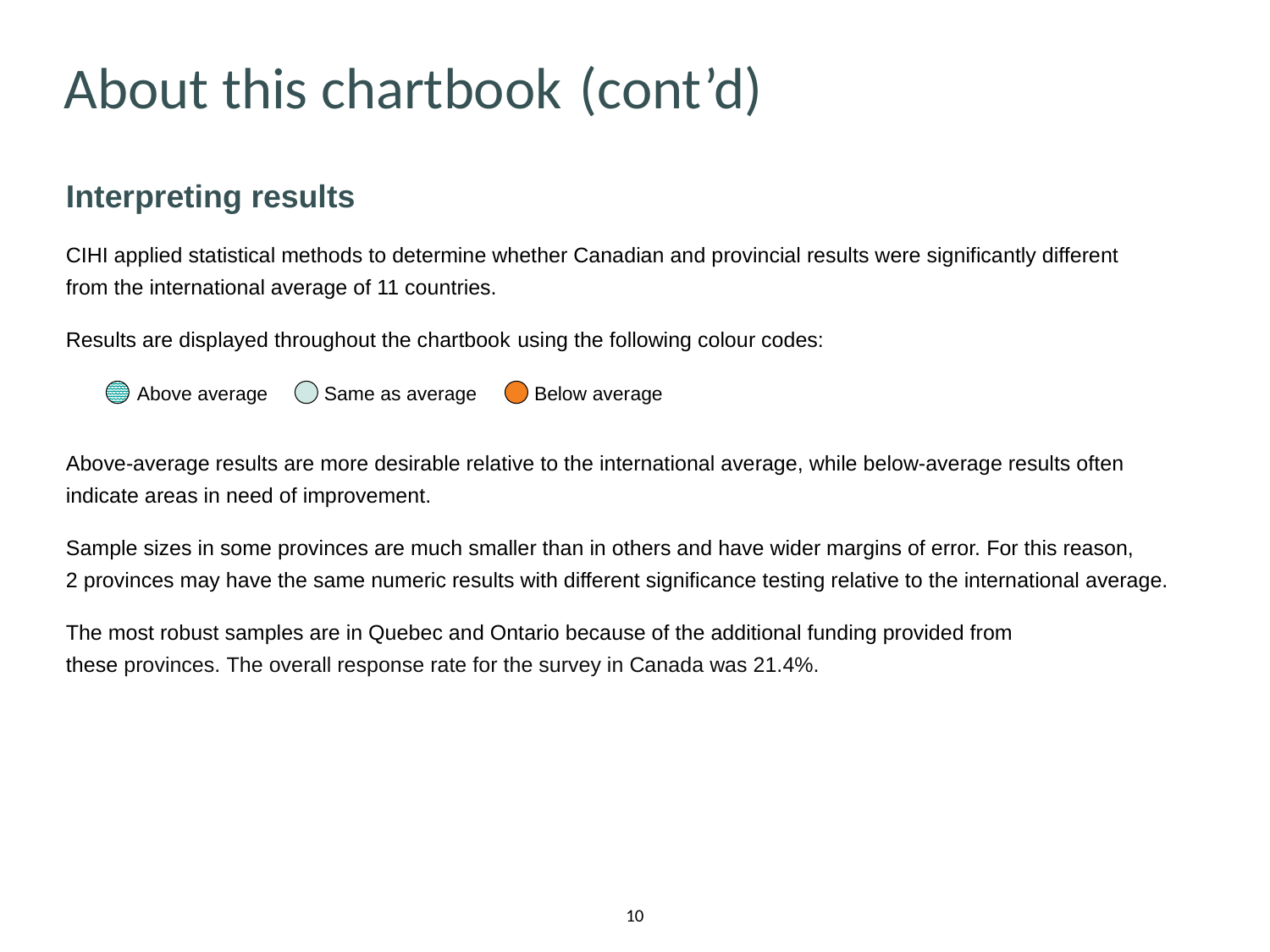

# About this chartbook (cont’d)
Interpreting results
CIHI applied statistical methods to determine whether Canadian and provincial results were significantly different
from the international average of 11 countries.
Results are displayed throughout the chartbook using the following colour codes:

Above-average results are more desirable relative to the international average, while below-average results often indicate areas in need of improvement.
Sample sizes in some provinces are much smaller than in others and have wider margins of error. For this reason,
2 provinces may have the same numeric results with different significance testing relative to the international average.
The most robust samples are in Quebec and Ontario because of the additional funding provided from
these provinces. The overall response rate for the survey in Canada was 21.4%.

Below average

Above average

Same as average